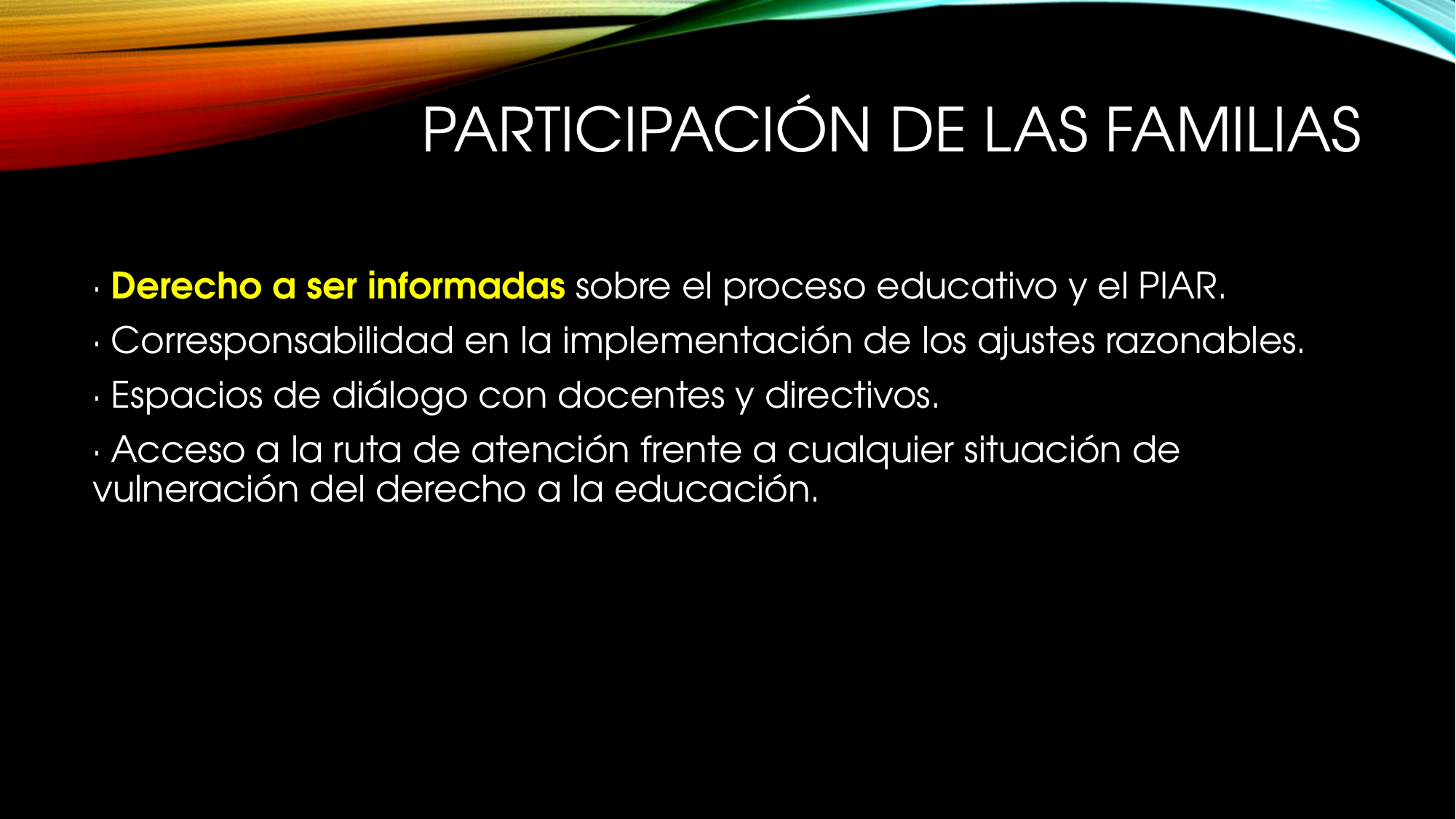

# Participación de las Familias
· Derecho a ser informadas sobre el proceso educativo y el PIAR.
· Corresponsabilidad en la implementación de los ajustes razonables.
· Espacios de diálogo con docentes y directivos.
· Acceso a la ruta de atención frente a cualquier situación de vulneración del derecho a la educación.